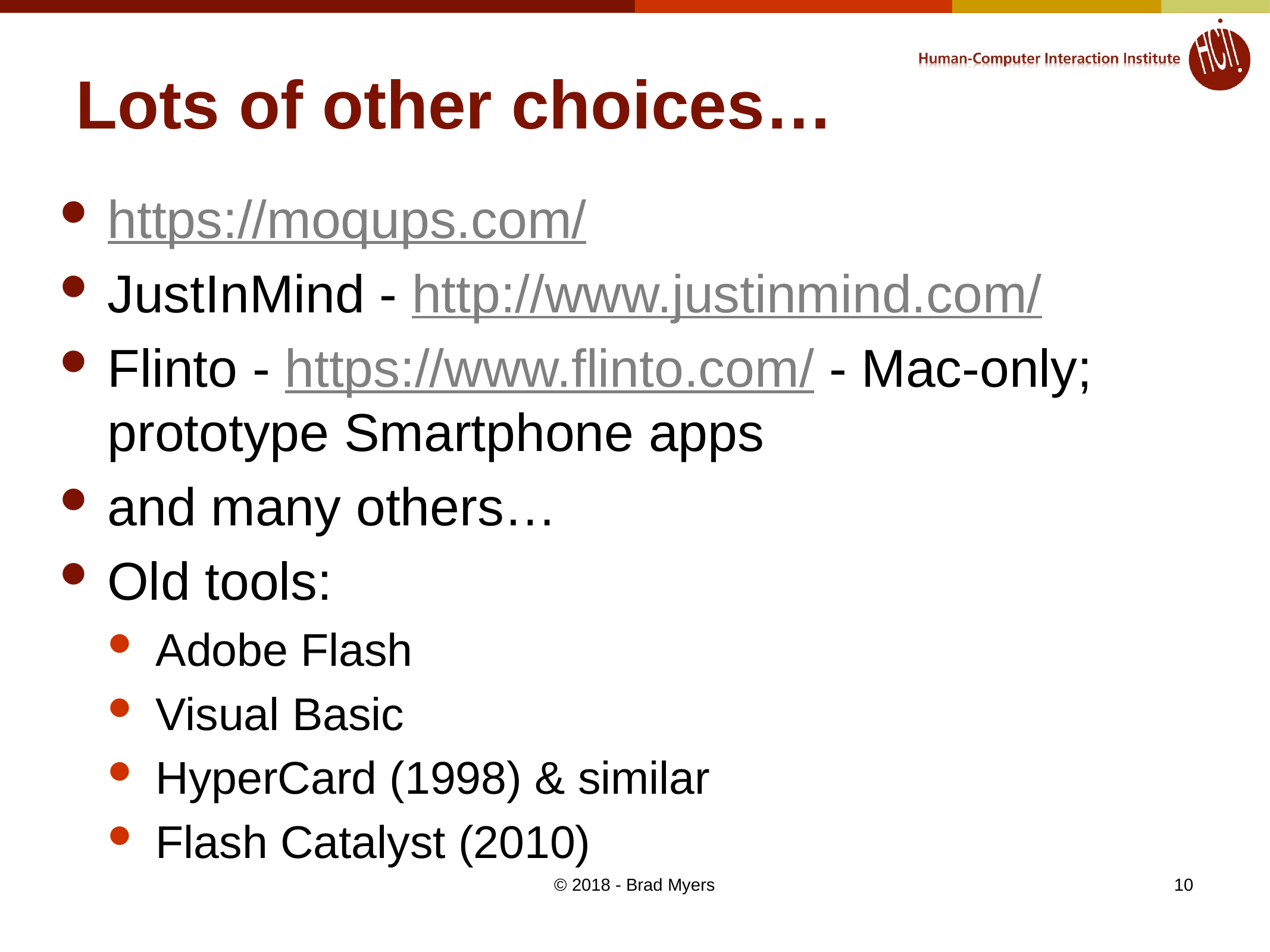

# Lots of other choices…
https://moqups.com/
JustInMind - http://www.justinmind.com/
Flinto - https://www.flinto.com/ - Mac-only; prototype Smartphone apps
and many others…
Old tools:
Adobe Flash
Visual Basic
HyperCard (1998) & similar
Flash Catalyst (2010)
© 2018 - Brad Myers
10